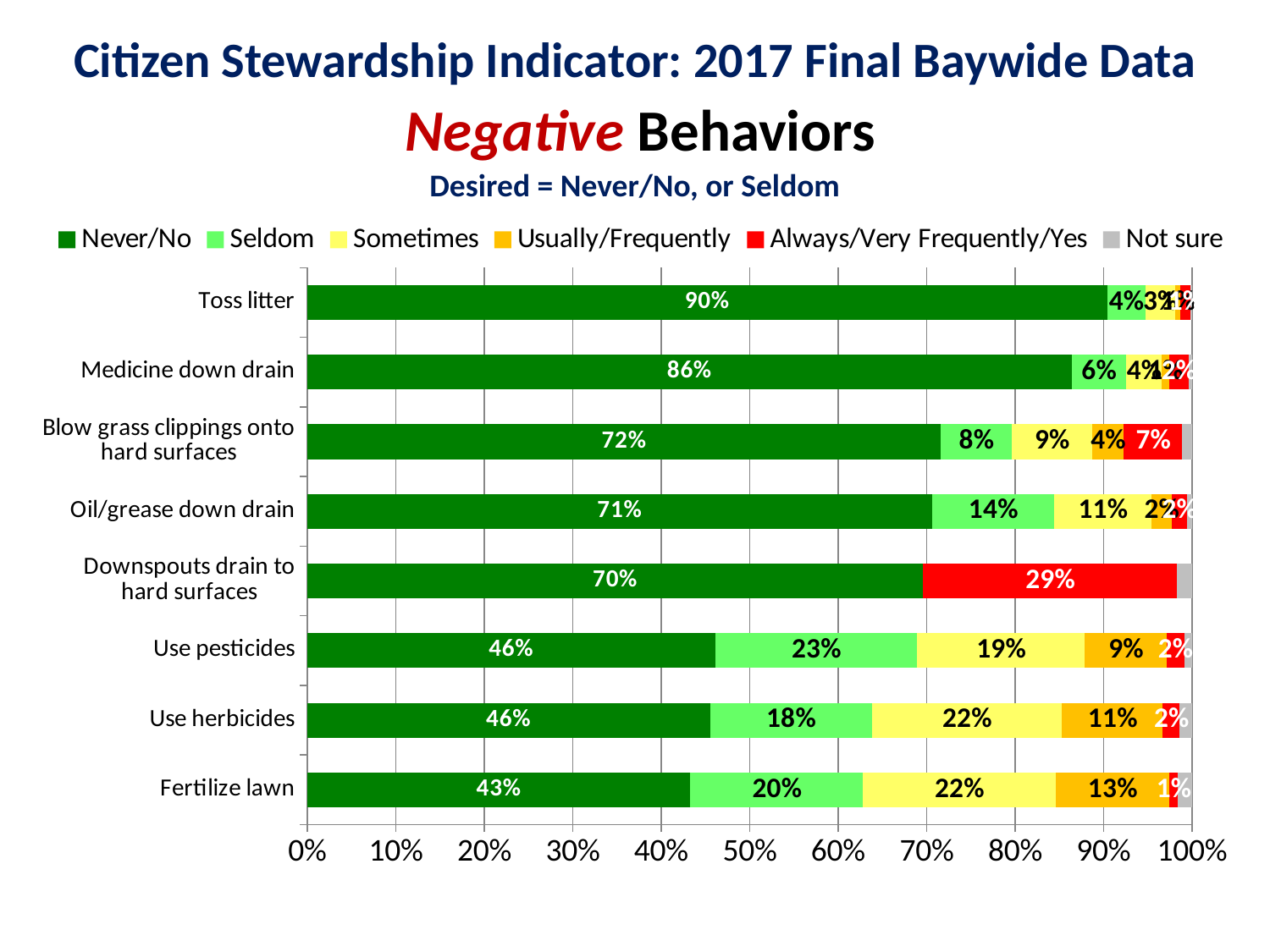

Citizen Stewardship Indicator: 2017 Final Baywide Data
# Negative Behaviors
Desired = Never/No, or Seldom

### Chart

| Category | Never/No | Seldom | Sometimes | Usually/Frequently | Always/Very Frequently/Yes | Not sure |
|---|---|---|---|---|---|---|
| Fertilize lawn | 0.433 | 0.195 | 0.218 | 0.128 | 0.01 | 0.016 |
| Use herbicides | 0.455 | 0.183 | 0.215 | 0.114 | 0.019 | 0.014 |
| Use pesticides | 0.461 | 0.228 | 0.19 | 0.092 | 0.02 | 0.009 |
| Downspouts drain to hard surfaces | 0.696 | None | None | None | 0.287 | 0.017 |
| Oil/grease down drain | 0.706 | 0.138 | 0.11 | 0.023 | 0.017 | 0.006 |
| Blow grass clippings onto hard surfaces | 0.716 | 0.08 | 0.091 | 0.036 | 0.066 | 0.011 |
| Medicine down drain | 0.864 | 0.061 | 0.041 | 0.008 | 0.022 | 0.004 |
| Toss litter | 0.904 | 0.043 | 0.034 | 0.006 | 0.011 | 0.003 |